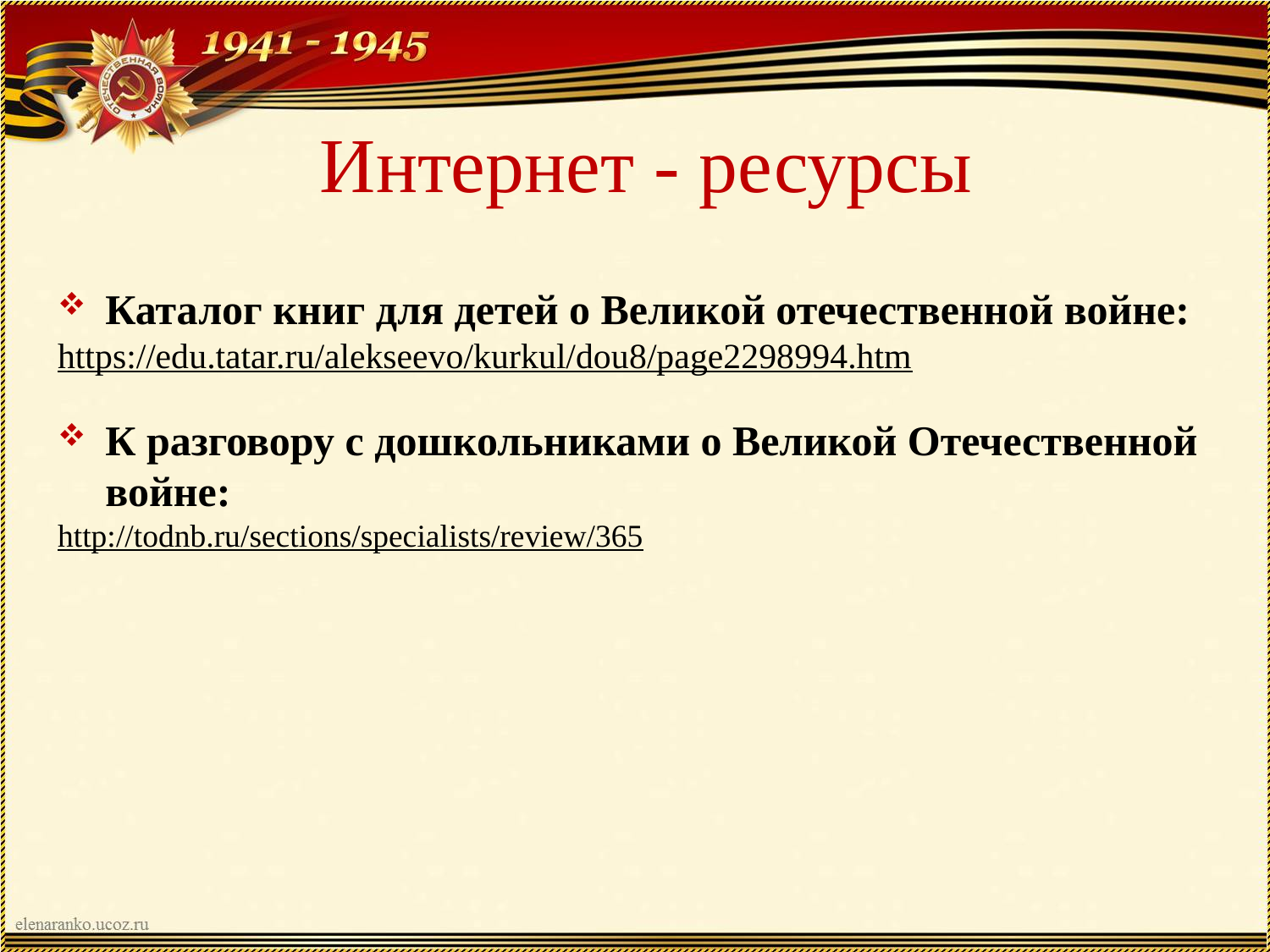

# Интернет - ресурсы
Каталог книг для детей о Великой отечественной войне:
https://edu.tatar.ru/alekseevo/kurkul/dou8/page2298994.htm

К разговору с дошкольниками о Великой Отечественной войне:
http://todnb.ru/sections/specialists/review/365